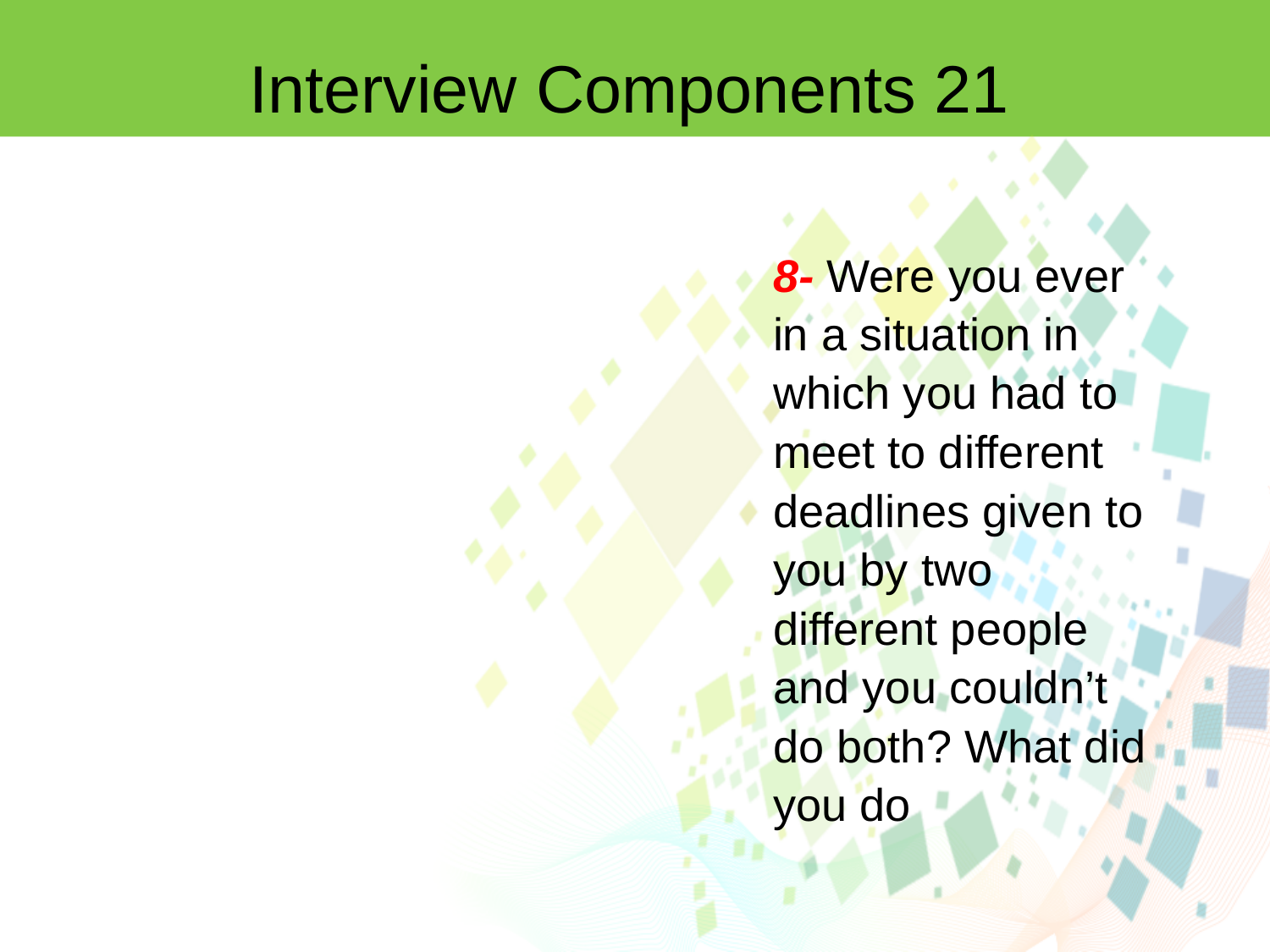

Interview Components 21
8- Were you ever in a situation in which you had to meet to different deadlines given to you by two different people and you couldn’t do both? What did you do